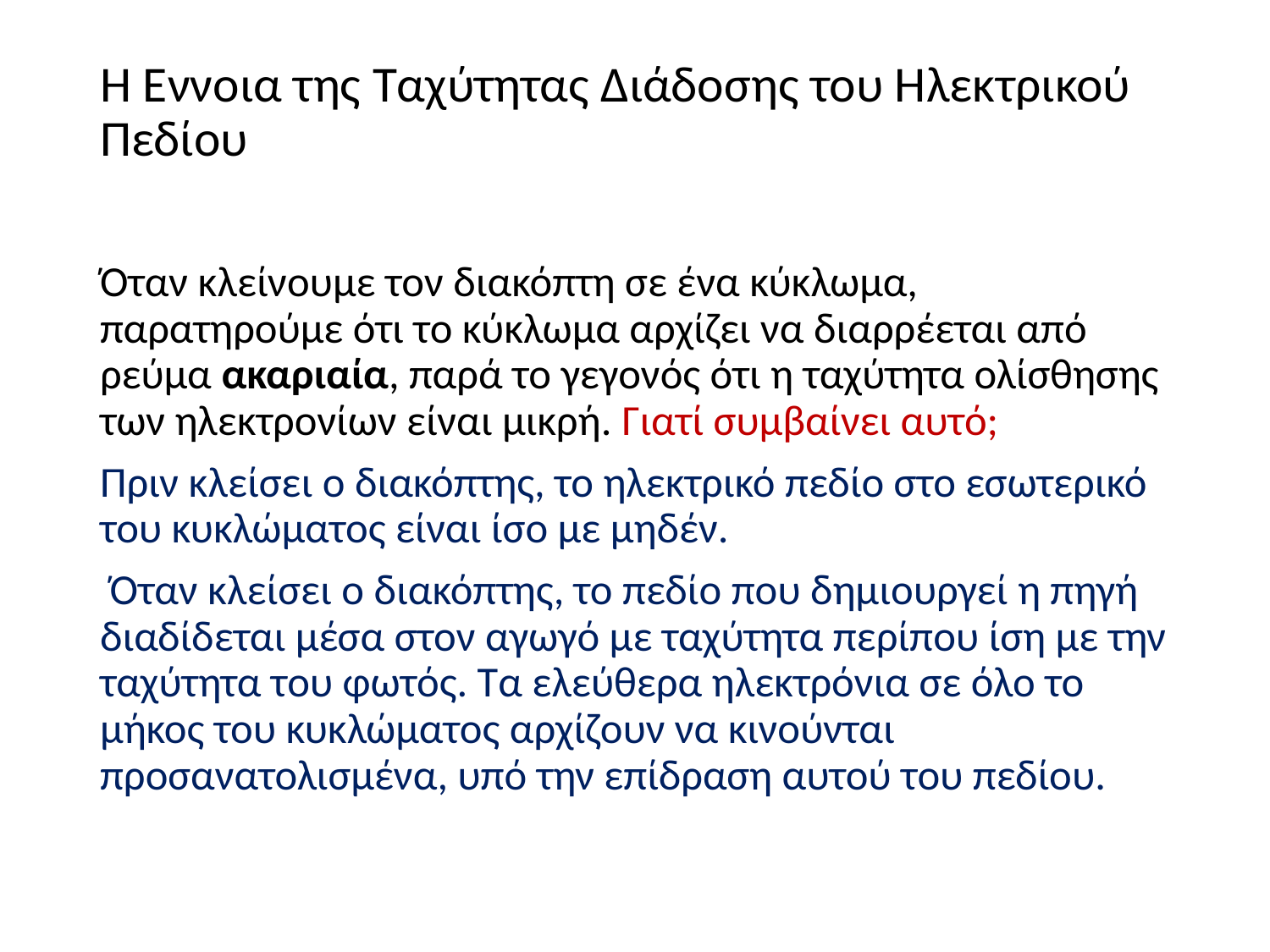

# Η Έννοια της Ταχύτητας Διάδοσης του Ηλεκτρικού Πεδίου
Όταν κλείνουμε τον διακόπτη σε ένα κύκλωμα, παρατηρούμε ότι το κύκλωμα αρχίζει να διαρρέεται από ρεύμα ακαριαία, παρά το γεγονός ότι η ταχύτητα ολίσθησης των ηλεκτρονίων είναι μικρή. Γιατί συμβαίνει αυτό;
Πριν κλείσει ο διακόπτης, το ηλεκτρικό πεδίο στο εσωτερικό του κυκλώματος είναι ίσο με μηδέν.
 Όταν κλείσει ο διακόπτης, το πεδίο που δημιουργεί η πηγή διαδίδεται μέσα στον αγωγό με ταχύτητα περίπου ίση με την ταχύτητα του φωτός. Τα ελεύθερα ηλεκτρόνια σε όλο το μήκος του κυκλώματος αρχίζουν να κινούνται προσανατολισμένα, υπό την επίδραση αυτού του πεδίου.